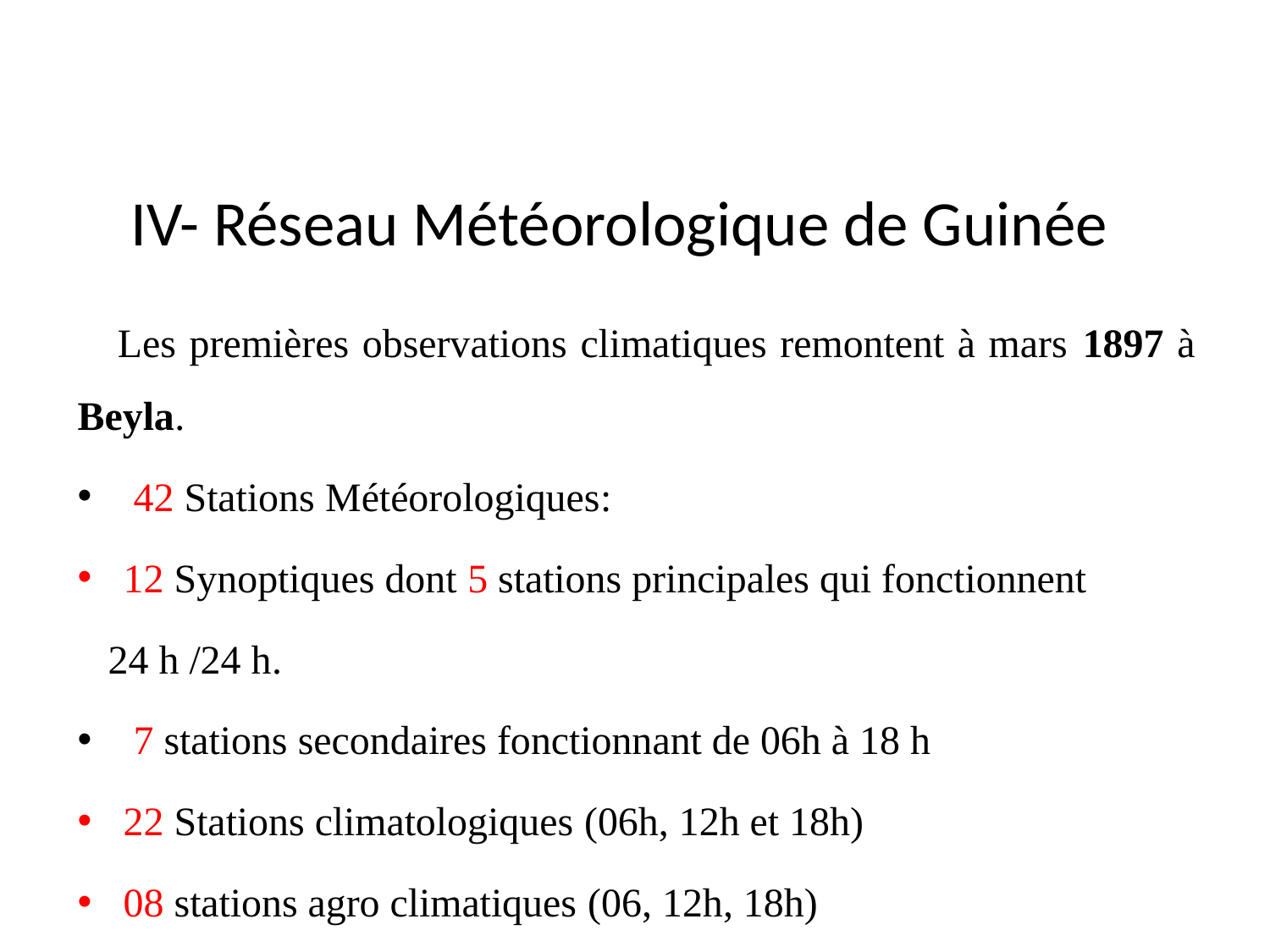

IV- Réseau Météorologique de Guinée
   Les premières observations climatiques remontent à mars 1897 à Beyla.
 42 Stations Météorologiques:
12 Synoptiques dont 5 stations principales qui fonctionnent
   24 h /24 h.
 7 stations secondaires fonctionnant de 06h à 18 h
22 Stations climatologiques (06h, 12h et 18h)
08 stations agro climatiques (06, 12h, 18h)